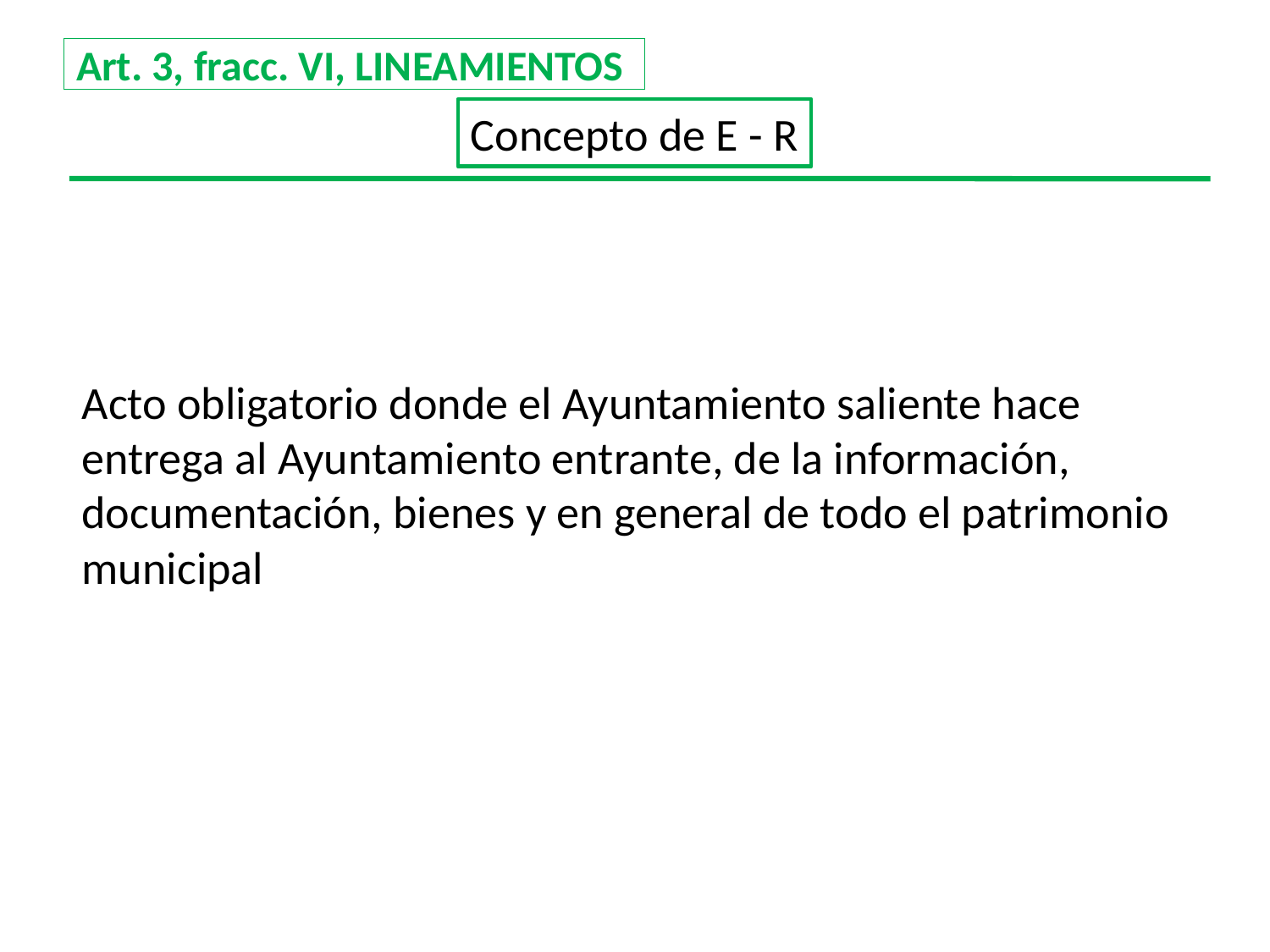

# Art. 3, fracc. VI, LINEAMIENTOS
Concepto de E - R
Acto obligatorio donde el Ayuntamiento saliente hace entrega al Ayuntamiento entrante, de la información, documentación, bienes y en general de todo el patrimonio municipal